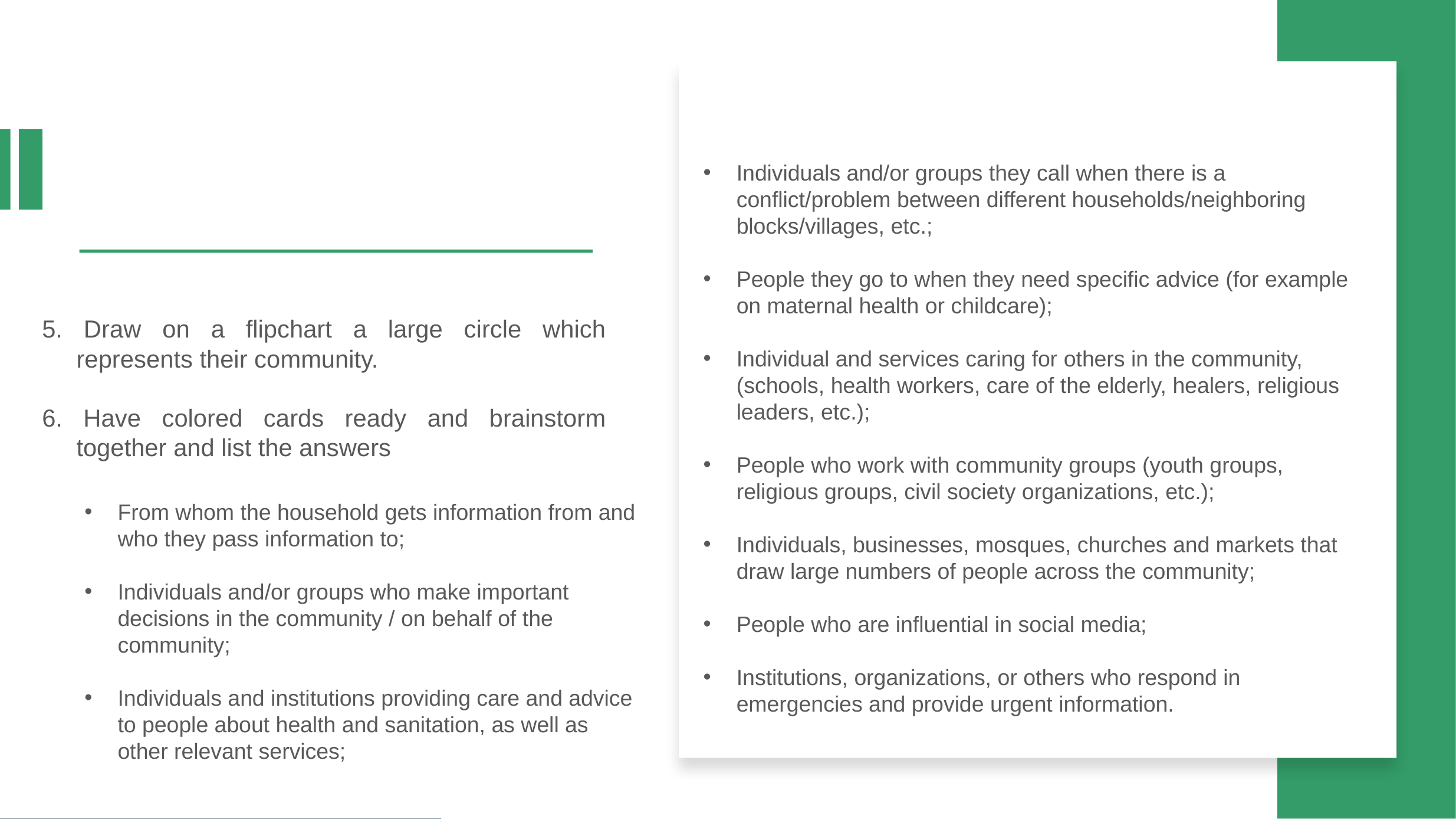

Individuals and/or groups they call when there is a conflict/problem between different households/neighboring blocks/villages, etc.;

People they go to when they need specific advice (for example on maternal health or childcare);

Individual and services caring for others in the community, (schools, health workers, care of the elderly, healers, religious leaders, etc.);

People who work with community groups (youth groups, religious groups, civil society organizations, etc.);

Individuals, businesses, mosques, churches and markets that draw large numbers of people across the community;

People who are influential in social media;

Institutions, organizations, or others who respond in emergencies and provide urgent information.

5. Draw on a flipchart a large circle which represents their community.

6. Have colored cards ready and brainstorm together and list the answers

From whom the household gets information from and who they pass information to;

Individuals and/or groups who make important decisions in the community / on behalf of the community;

Individuals and institutions providing care and advice to people about health and sanitation, as well as other relevant services;